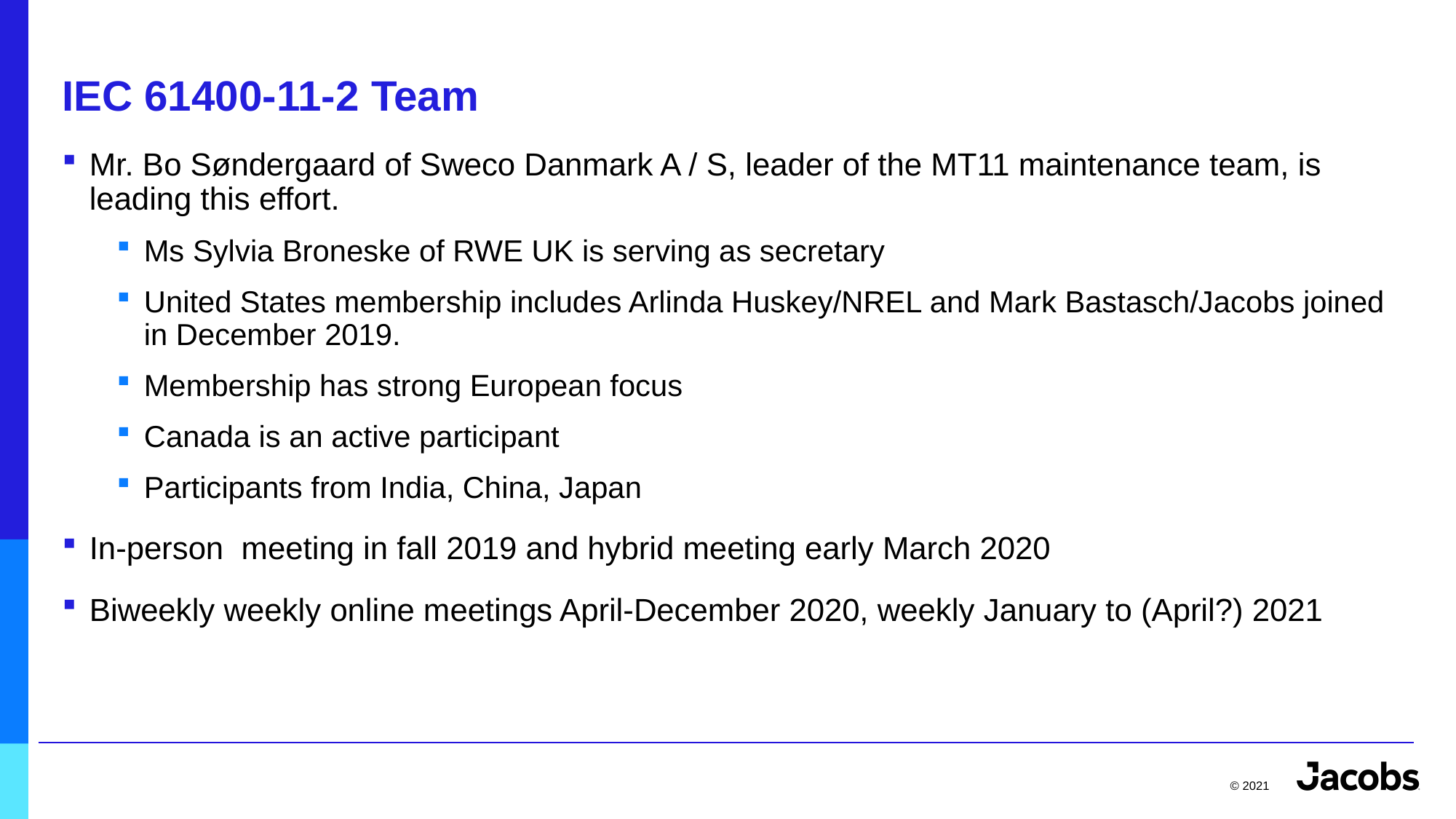

# IEC 61400-11-2 Team
Mr. Bo Søndergaard of Sweco Danmark A / S, leader of the MT11 maintenance team, is leading this effort.
Ms Sylvia Broneske of RWE UK is serving as secretary
United States membership includes Arlinda Huskey/NREL and Mark Bastasch/Jacobs joined in December 2019.
Membership has strong European focus
Canada is an active participant
Participants from India, China, Japan
In-person  meeting in fall 2019 and hybrid meeting early March 2020
Biweekly weekly online meetings April-December 2020, weekly January to (April?) 2021